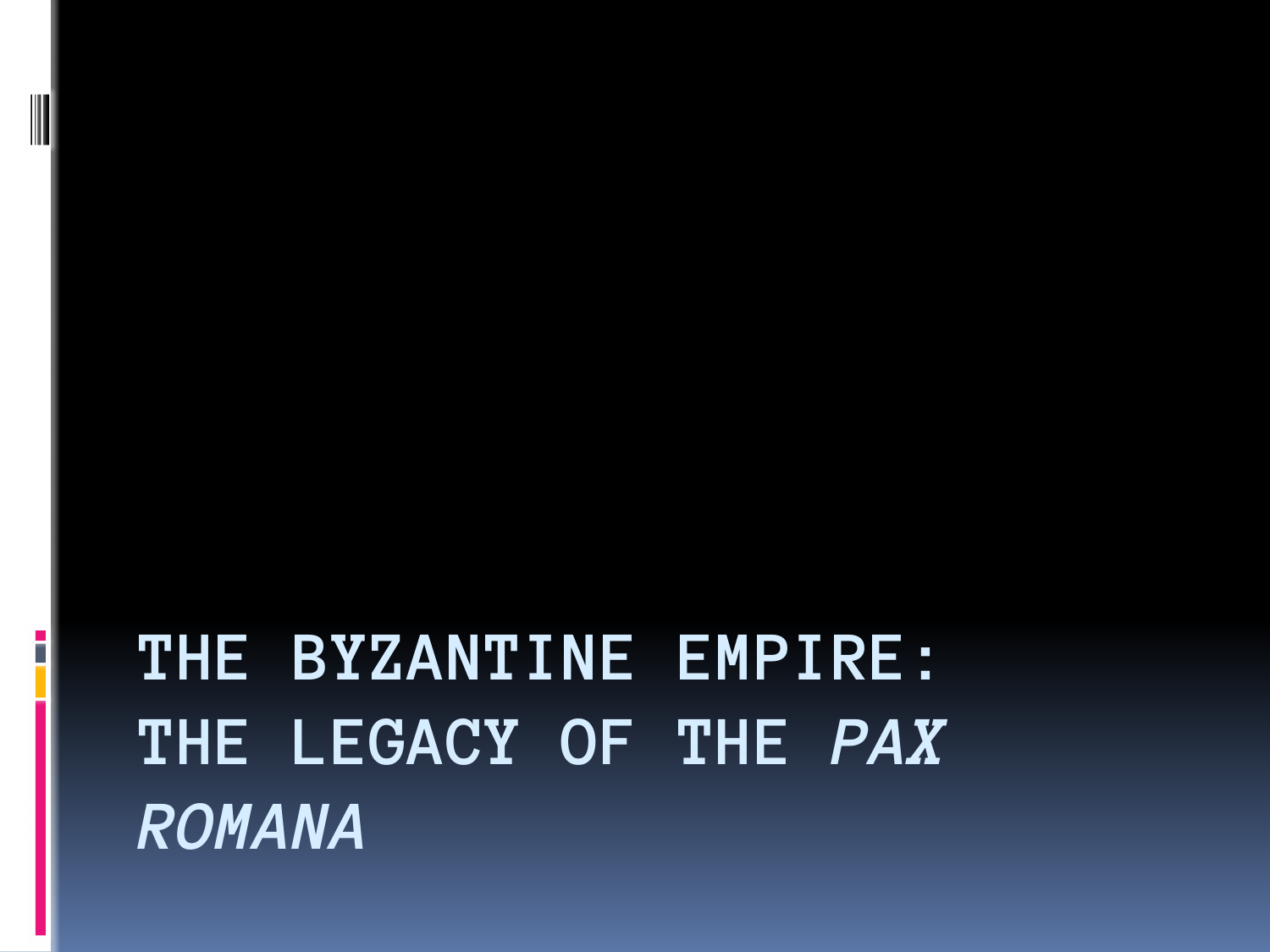

# The Byzantine Empire: the Legacy of the pax romana